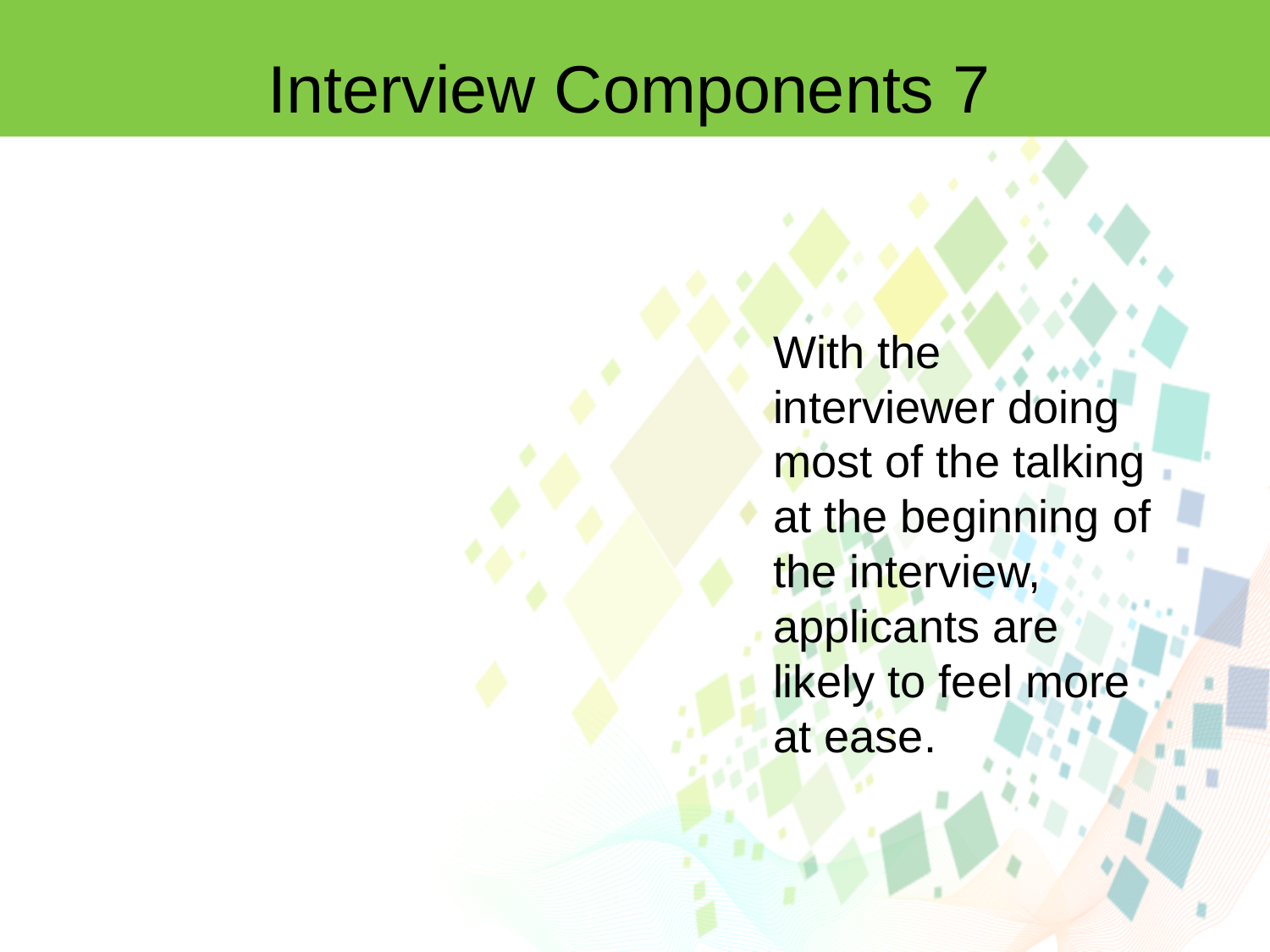

Interview Components 7
With the interviewer doing most of the talking at the beginning of the interview,
applicants are likely to feel more at ease.